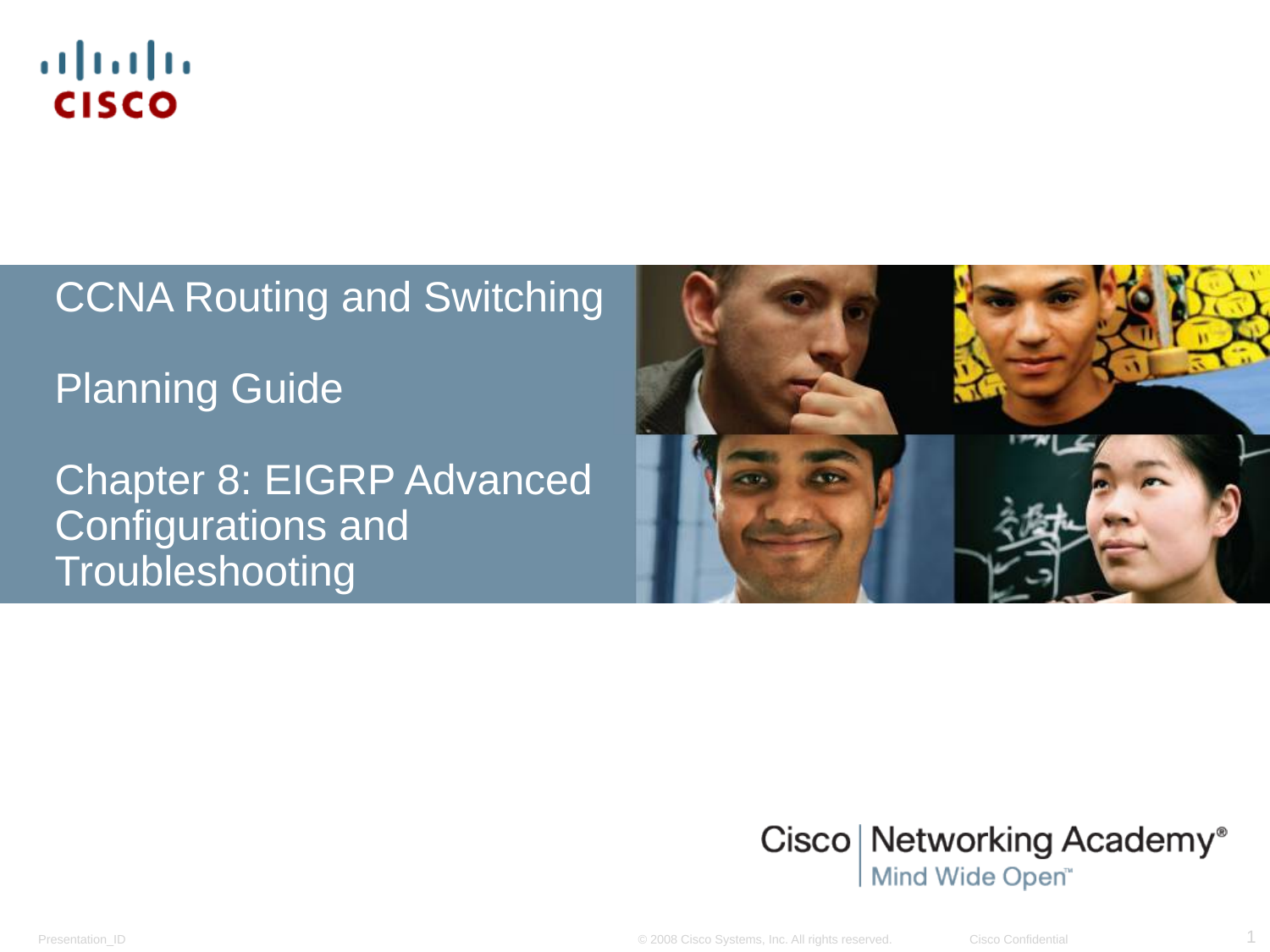

CCNA Routing and Switching
Planning Guide
Chapter 8: EIGRP Advanced Configurations and Troubleshooting